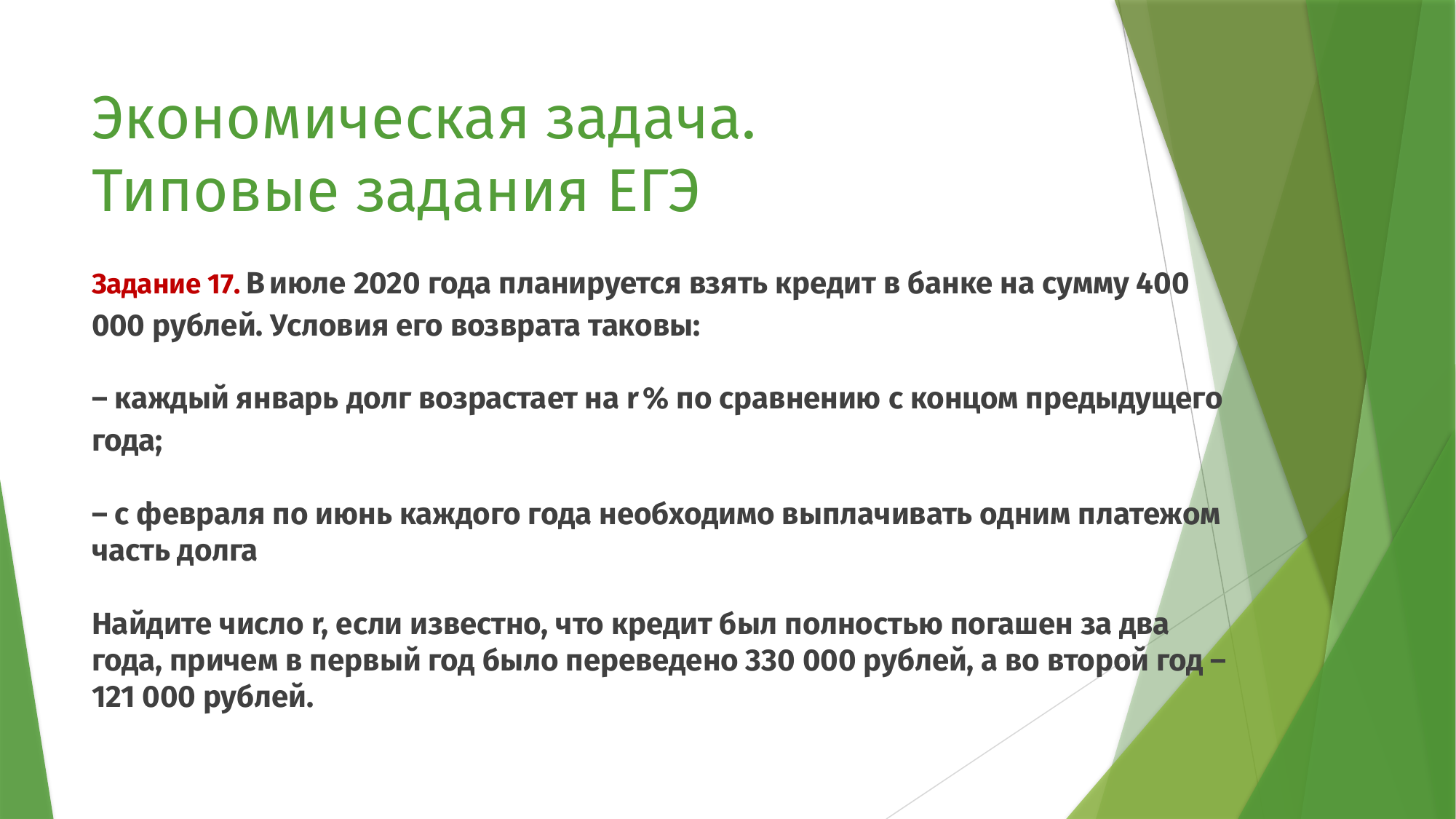

# Экономическая задача. Типовые задания ЕГЭ
Задание 17. В июле 2020 года планируется взять кредит в банке на сумму 400 000 рублей. Условия его возврата таковы:
– каждый январь долг возрастает на r % по сравнению с концом предыдущего года;
– с февраля по июнь каждого года необходимо выплачивать одним платежом часть долга
Найдите число r, если известно, что кредит был полностью погашен за два года, причем в первый год было переведено 330 000 рублей, а во второй год – 121 000 рублей.